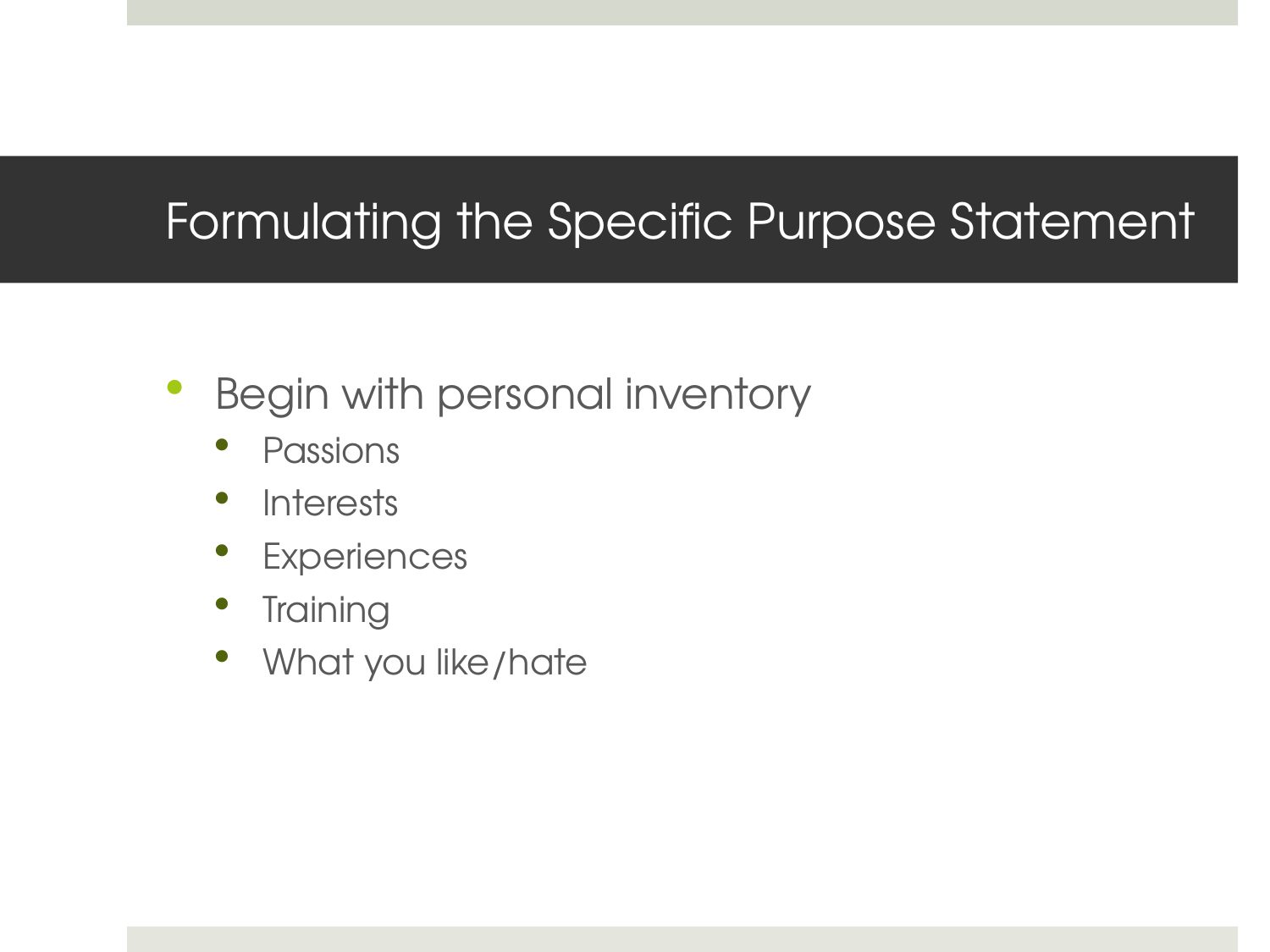

# Formulating the Specific Purpose Statement
Begin with personal inventory
Passions
Interests
Experiences
Training
What you like/hate